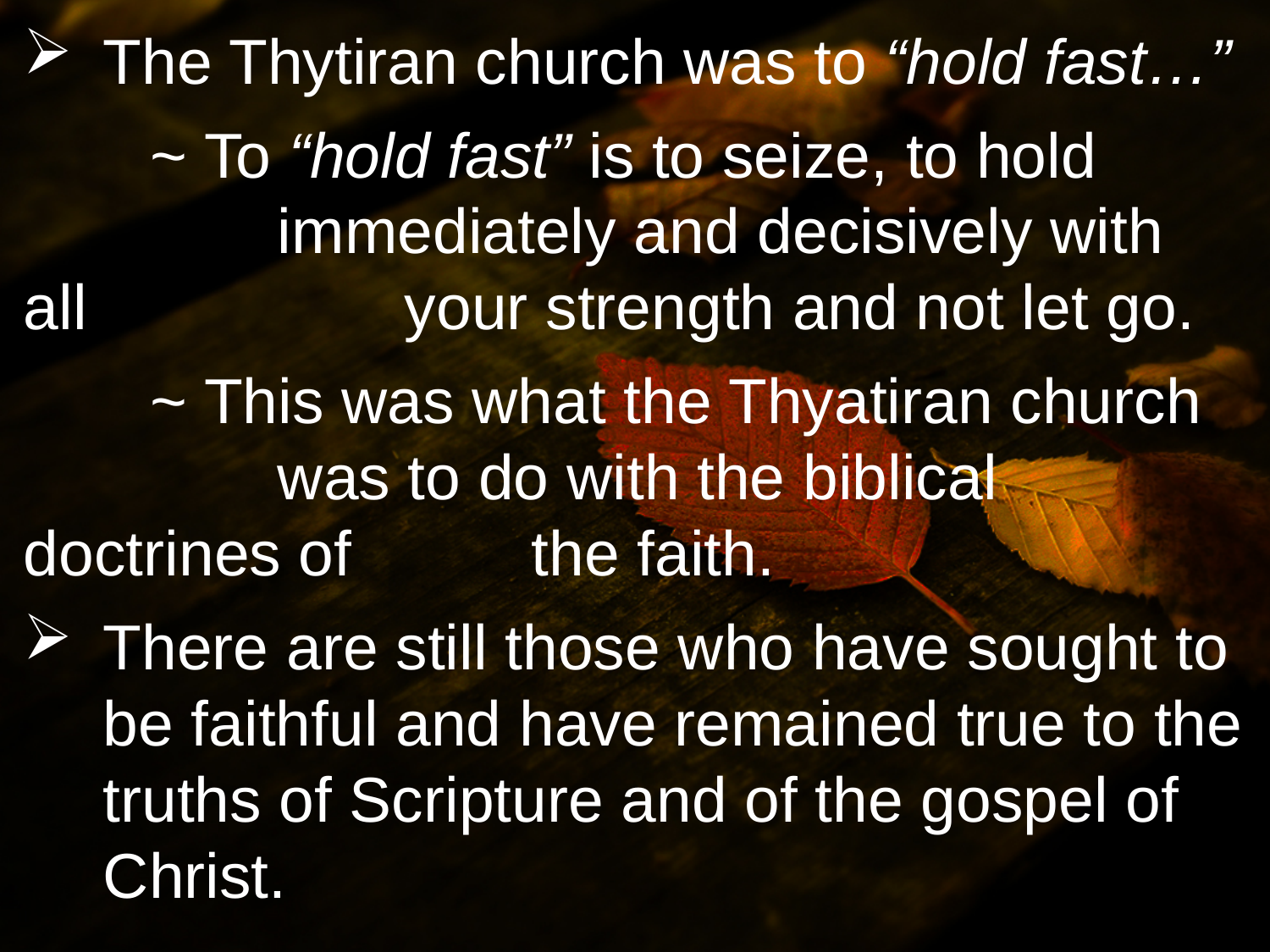

The Thytiran church was to “hold fast…”
	~ To “hold fast” is to seize, to hold 			immediately and decisively with all 			your strength and not let go.
	~ This was what the Thyatiran church 		was to do with the biblical doctrines of 		the faith.
There are still those who have sought to be faithful and have remained true to the truths of Scripture and of the gospel of Christ.